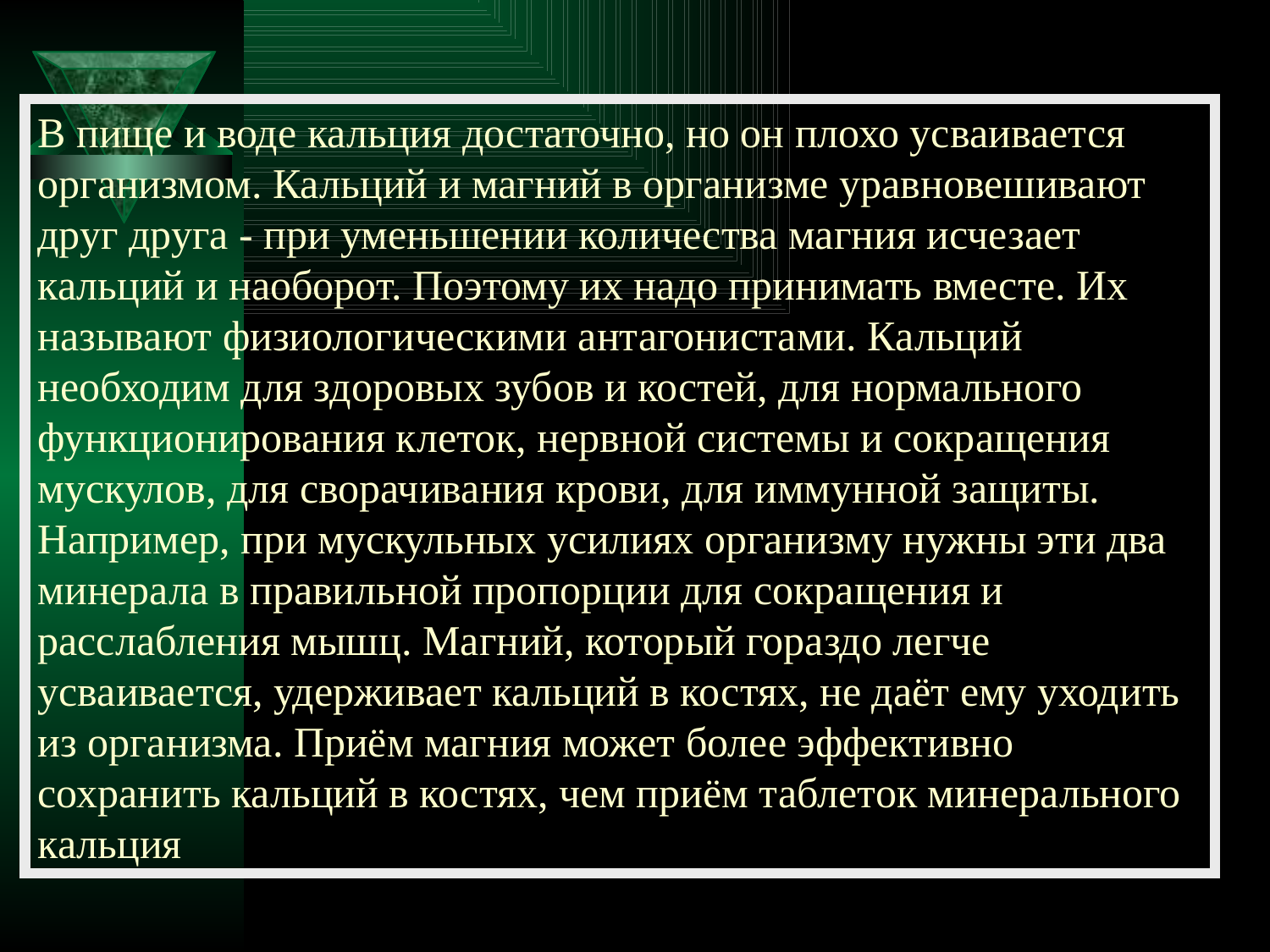

# В пище и воде кальция достаточно, но он плохо усваивается организмом. Кальций и магний в организме уравновешивают друг друга - при уменьшении количества магния исчезает кальций и наоборот. Поэтому их надо принимать вместе. Их называют физиологическими антагонистами. Кальций необходим для здоровых зубов и костей, для нормального функционирования клеток, нервной системы и сокращения мускулов, для сворачивания крови, для иммунной защиты. Например, при мускульных усилиях организму нужны эти два минерала в правильной пропорции для сокращения и расслабления мышц. Магний, который гораздо легче усваивается, удерживает кальций в костях, не даёт ему уходить из организма. Приём магния может более эффективно сохранить кальций в костях, чем приём таблеток минерального кальция